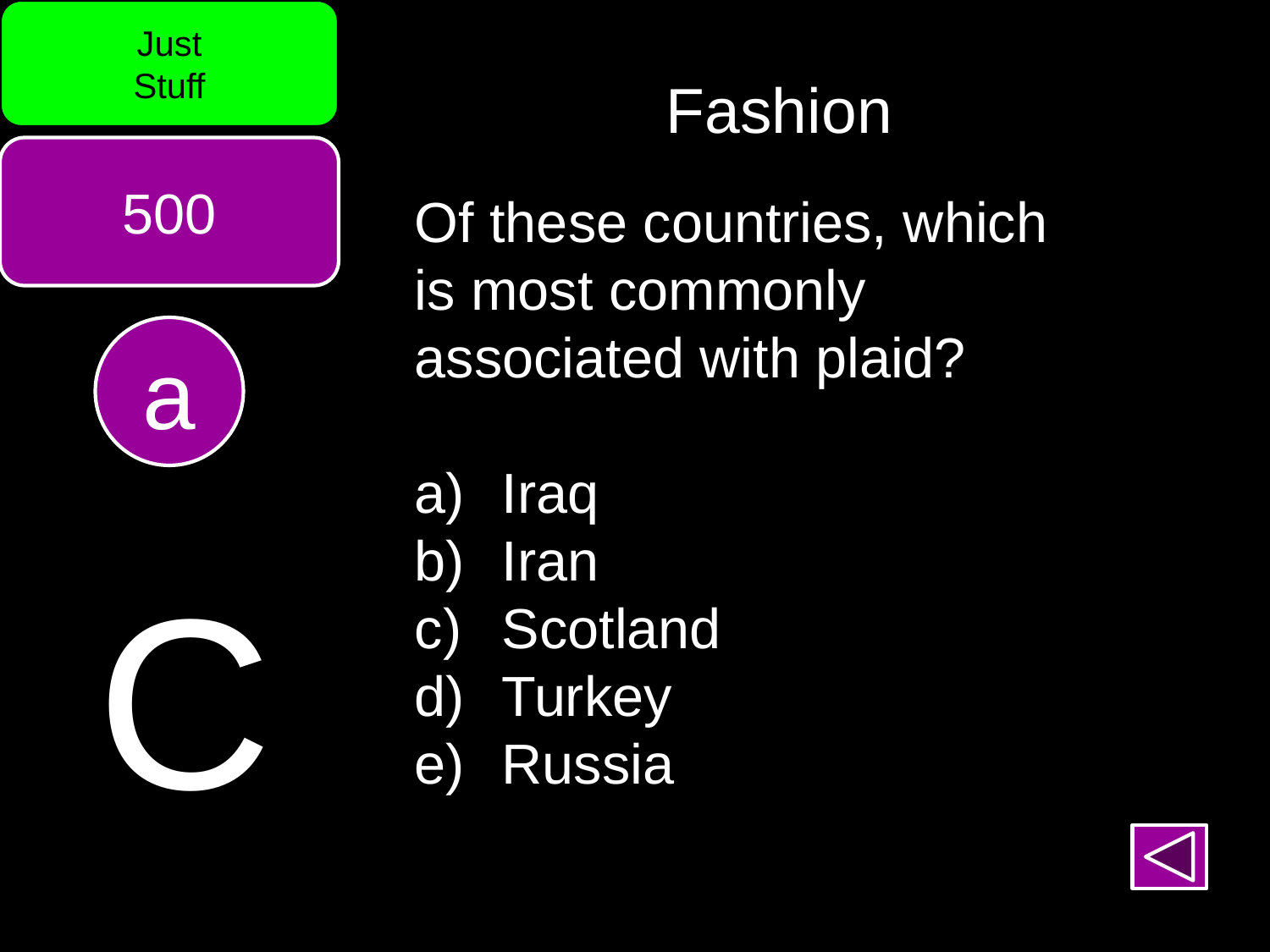

Just
Stuff
Fashion
500
Of these countries, which
is most commonly
associated with plaid?

 Iraq
 Iran
 Scotland
 Turkey
 Russia
a
C